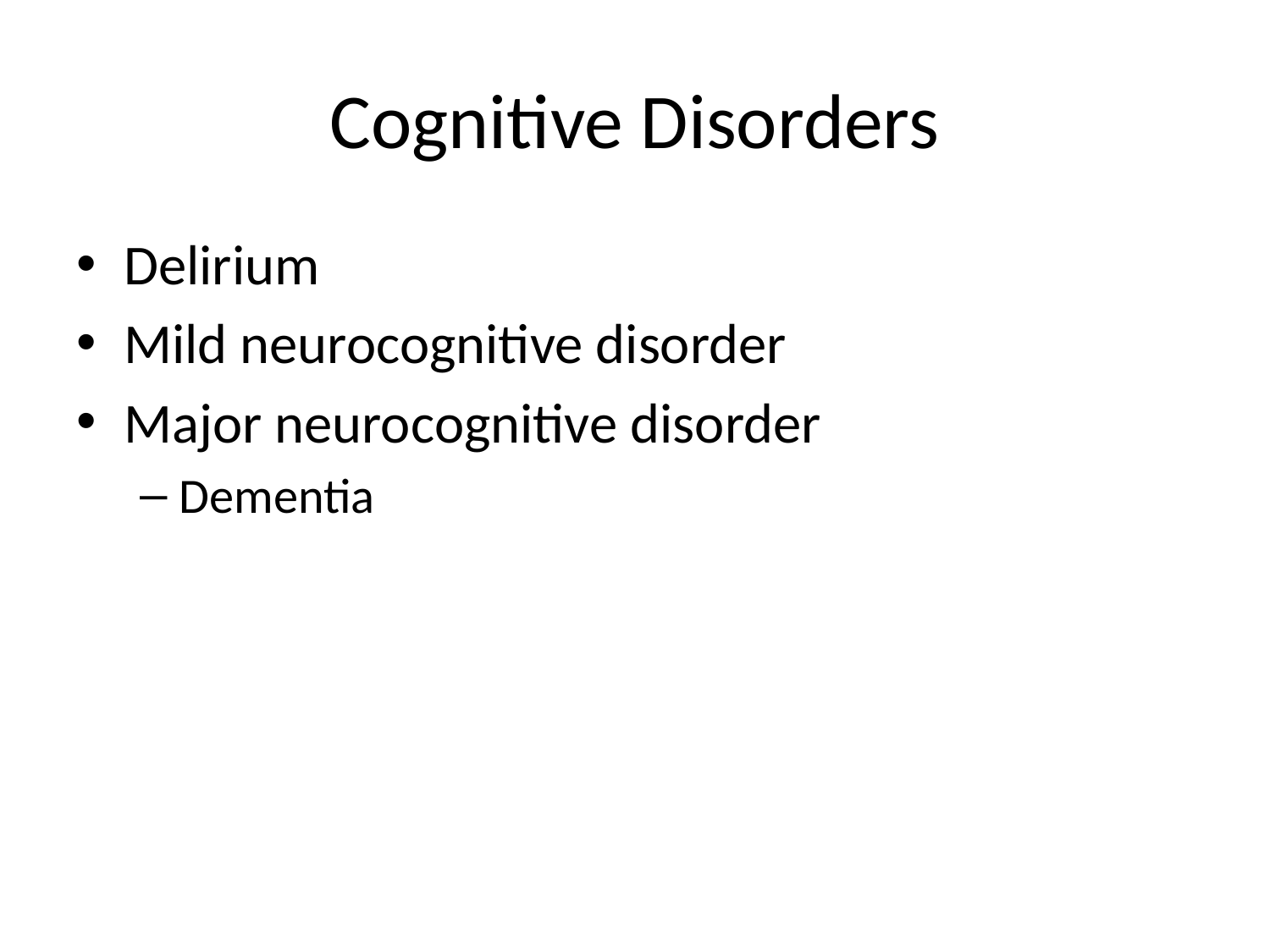

# Cognitive Disorders
Delirium
Mild neurocognitive disorder
Major neurocognitive disorder
Dementia